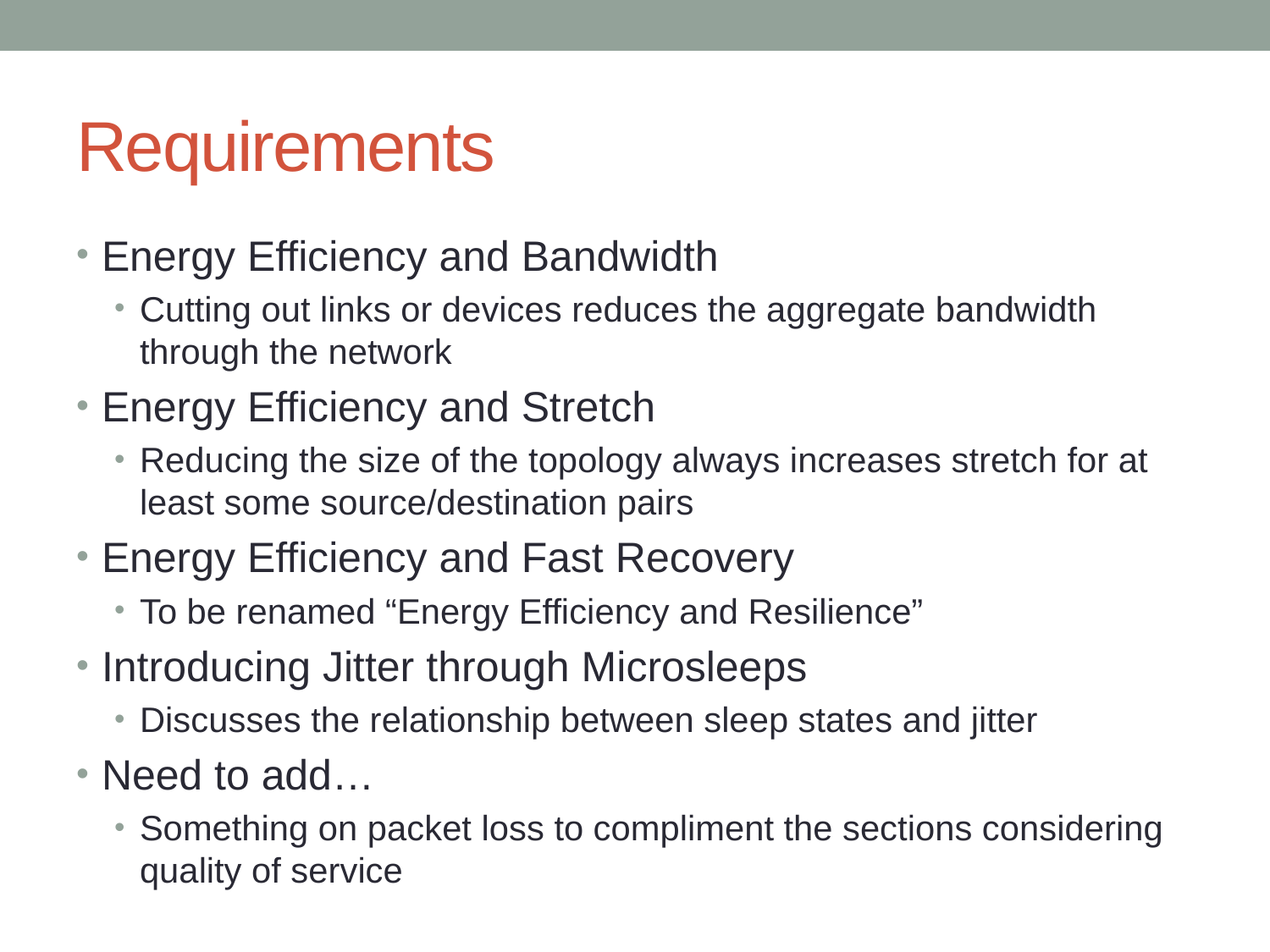

# Requirements
Energy Efficiency and Bandwidth
Cutting out links or devices reduces the aggregate bandwidth through the network
Energy Efficiency and Stretch
Reducing the size of the topology always increases stretch for at least some source/destination pairs
Energy Efficiency and Fast Recovery
To be renamed “Energy Efficiency and Resilience”
Introducing Jitter through Microsleeps
Discusses the relationship between sleep states and jitter
Need to add…
Something on packet loss to compliment the sections considering quality of service